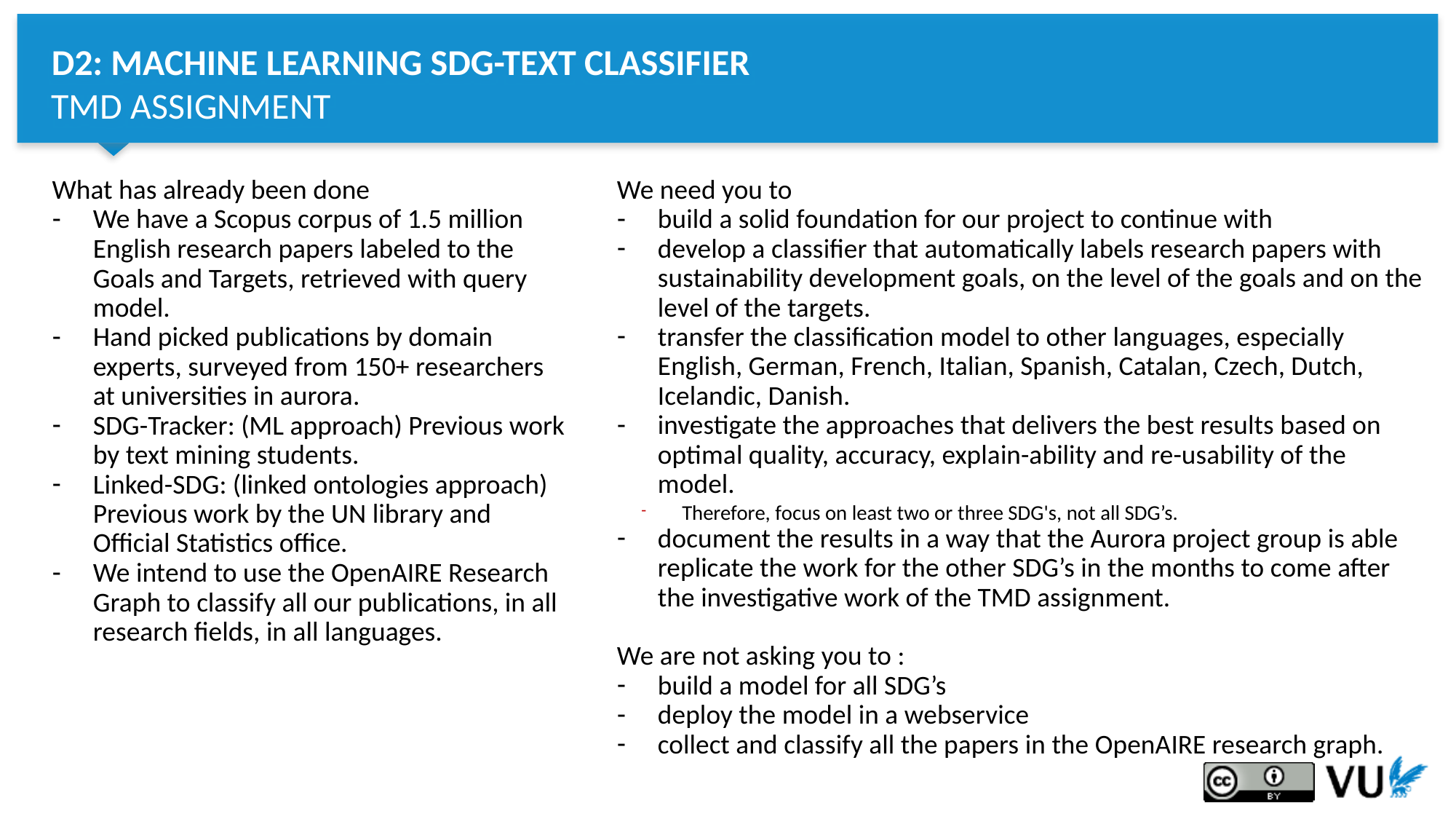

# D2: MACHINE LEARNING SDG-TEXT CLASSIFIER TMD ASSIGNMENT
What has already been done
We have a Scopus corpus of 1.5 million English research papers labeled to the Goals and Targets, retrieved with query model.
Hand picked publications by domain experts, surveyed from 150+ researchers at universities in aurora.
SDG-Tracker: (ML approach) Previous work by text mining students.
Linked-SDG: (linked ontologies approach) Previous work by the UN library and Official Statistics office.
We intend to use the OpenAIRE Research Graph to classify all our publications, in all research fields, in all languages.
We need you to
build a solid foundation for our project to continue with
develop a classifier that automatically labels research papers with sustainability development goals, on the level of the goals and on the level of the targets.
transfer the classification model to other languages, especially English, German, French, Italian, Spanish, Catalan, Czech, Dutch, Icelandic, Danish.
investigate the approaches that delivers the best results based on optimal quality, accuracy, explain-ability and re-usability of the model.
Therefore, focus on least two or three SDG's, not all SDG’s.
document the results in a way that the Aurora project group is able replicate the work for the other SDG’s in the months to come after the investigative work of the TMD assignment.

We are not asking you to :
build a model for all SDG’s
deploy the model in a webservice
collect and classify all the papers in the OpenAIRE research graph.